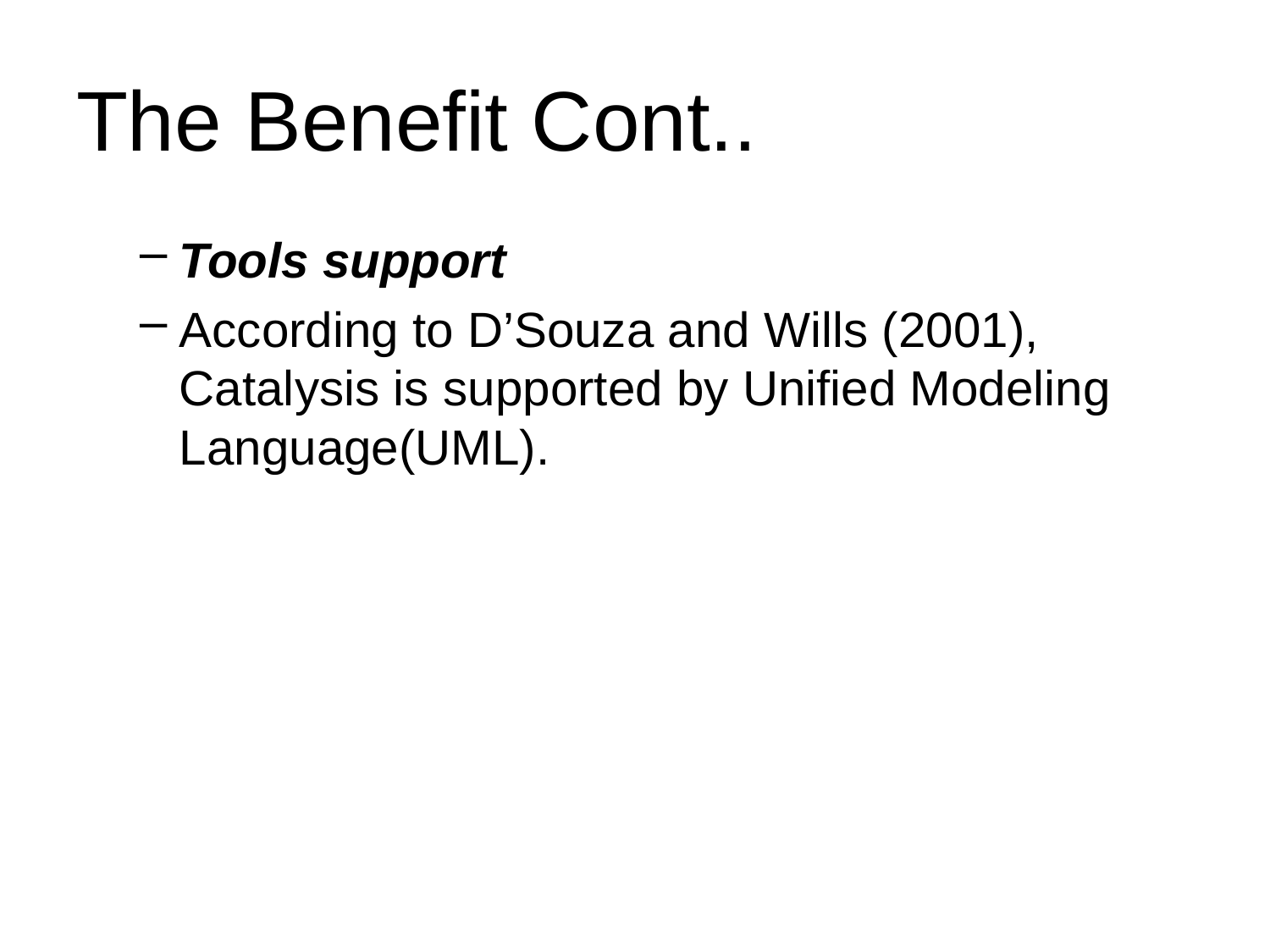

# The Benefit Cont..
Tools support
According to D’Souza and Wills (2001), Catalysis is supported by Unified Modeling Language(UML).